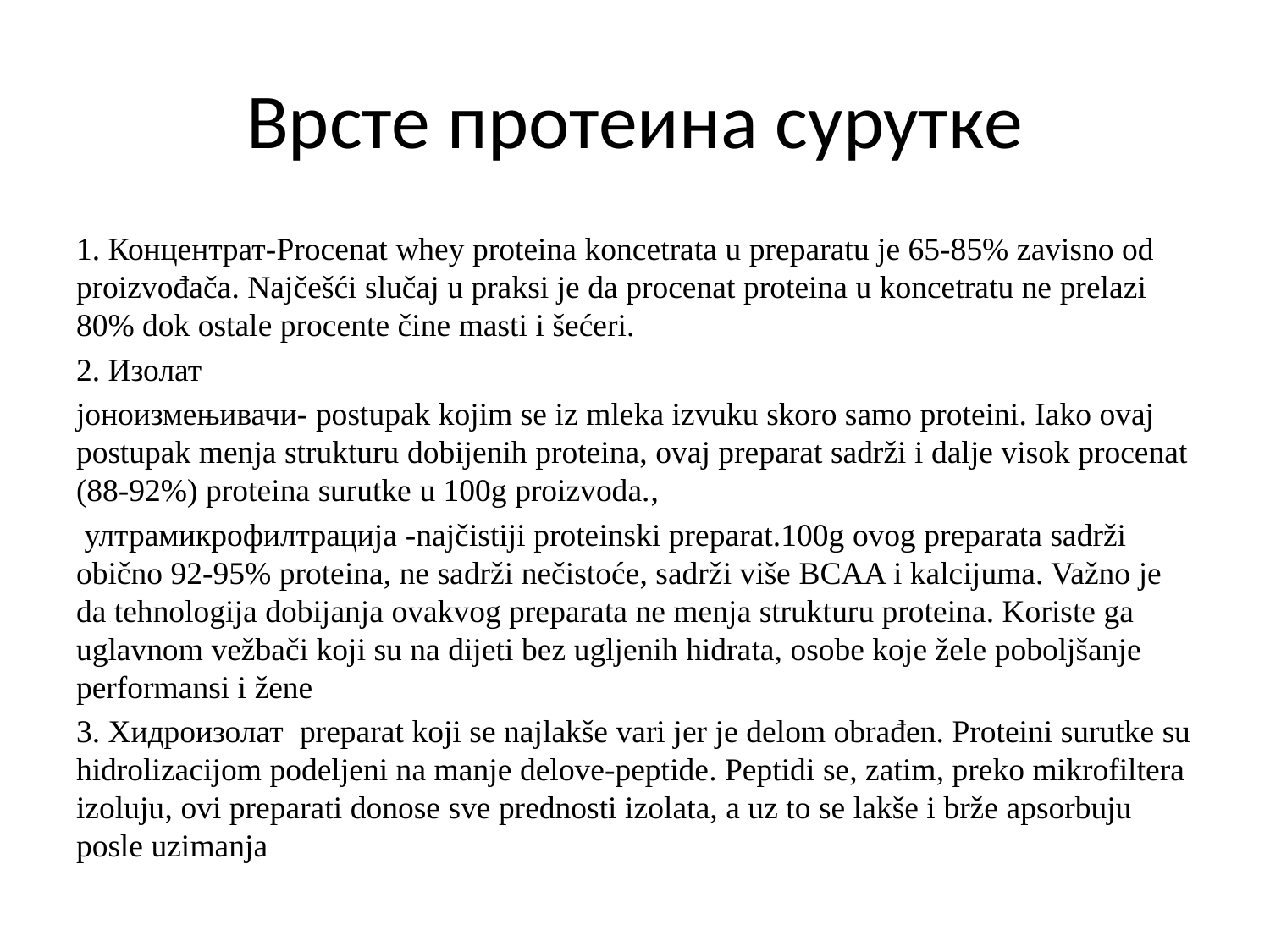

# Врсте протеина сурутке
1. Концентрат-Procenat whey proteina koncetrata u preparatu je 65-85% zavisno od proizvođača. Najčešći slučaj u praksi je da procenat proteina u koncetratu ne prelazi 80% dok ostale procente čine masti i šećeri.
2. Изолат
јоноизмењивачи- postupak kojim se iz mleka izvuku skoro samo proteini. Iako ovaj postupak menja strukturu dobijenih proteina, ovaj preparat sadrži i dalje visok procenat (88-92%) proteina surutke u 100g proizvoda.,
 ултрамикрофилтрација -najčistiji proteinski preparat.100g ovog preparata sadrži obično 92-95% proteina, ne sadrži nečistoće, sadrži više BCAA i kalcijuma. Važno je da tehnologija dobijanja ovakvog preparata ne menja strukturu proteina. Koriste ga uglavnom vežbači koji su na dijeti bez ugljenih hidrata, osobe koje žele poboljšanje performansi i žene
3. Хидроизолат  preparat koji se najlakše vari jer je delom obrađen. Proteini surutke su hidrolizacijom podeljeni na manje delove-peptide. Peptidi se, zatim, preko mikrofiltera izoluju, ovi preparati donose sve prednosti izolata, a uz to se lakše i brže apsorbuju posle uzimanja